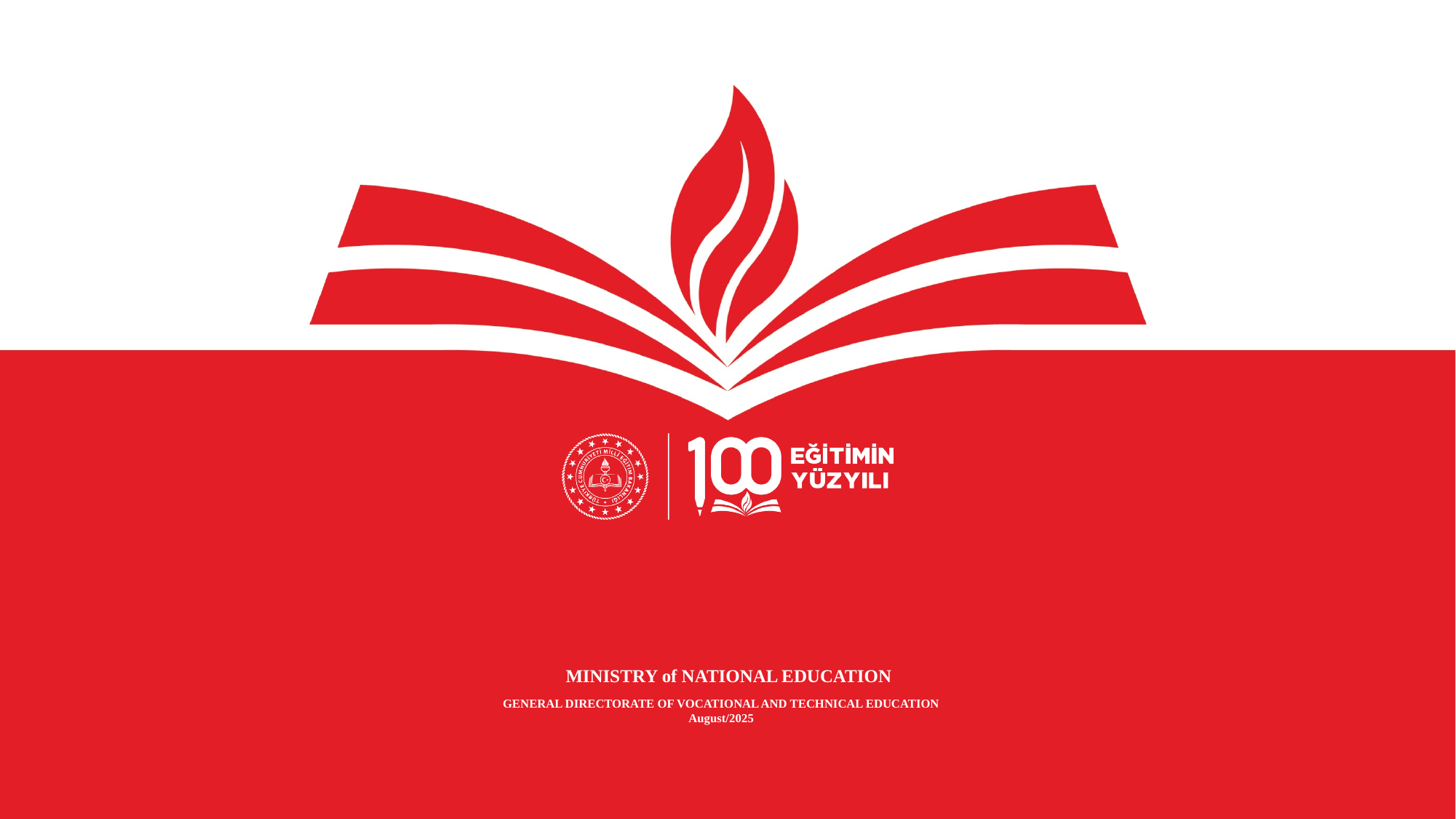

MINISTRY of NATIONAL EDUCATION
GENERAL DIRECTORATE OF VOCATIONAL AND TECHNICAL EDUCATION
August/2025